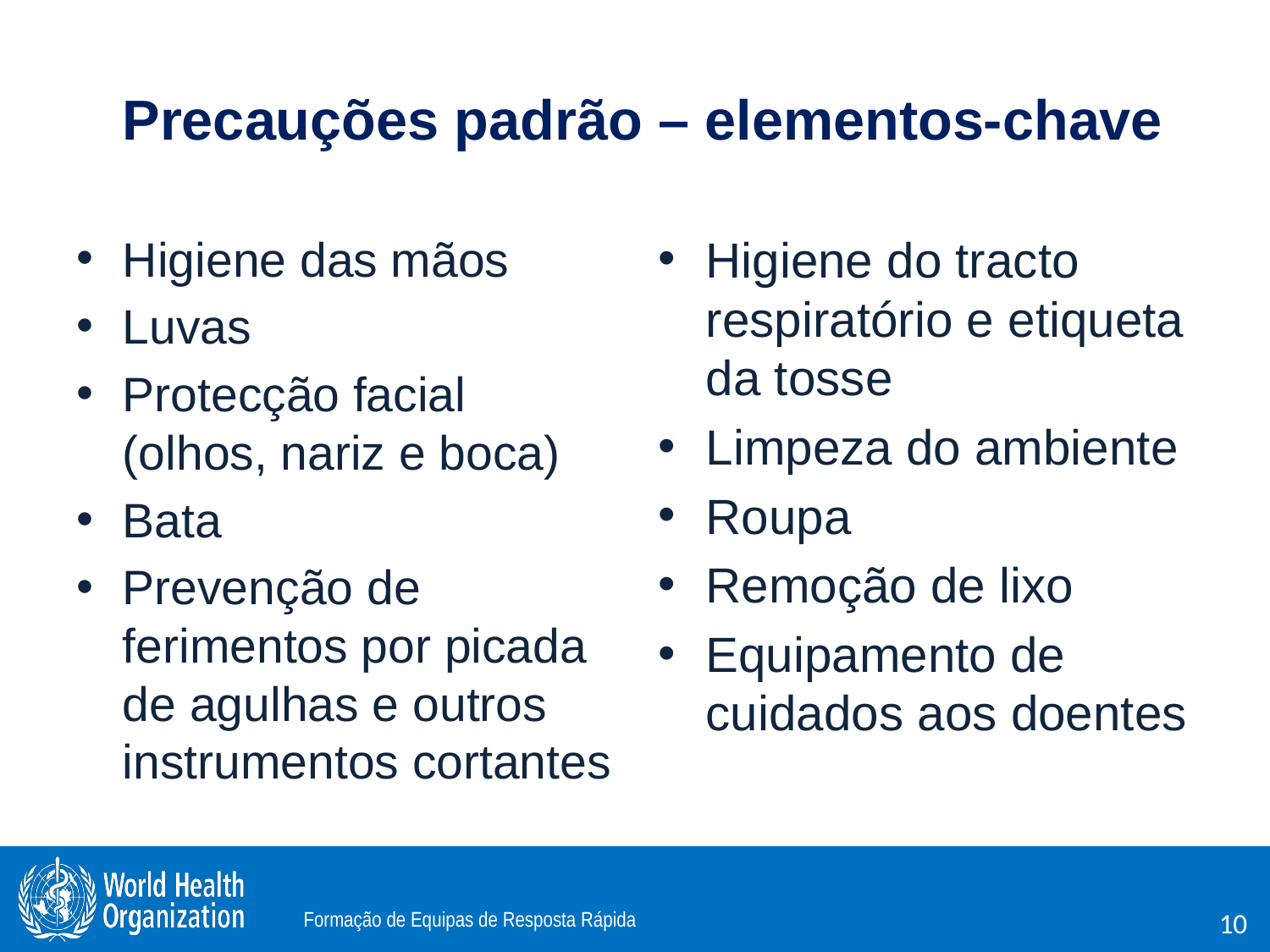

# Precauções padrão – elementos-chave
Higiene das mãos
Luvas
Protecção facial (olhos, nariz e boca)
Bata
Prevenção de ferimentos por picada de agulhas e outros instrumentos cortantes
Higiene do tracto respiratório e etiqueta da tosse
Limpeza do ambiente
Roupa
Remoção de lixo
Equipamento de cuidados aos doentes